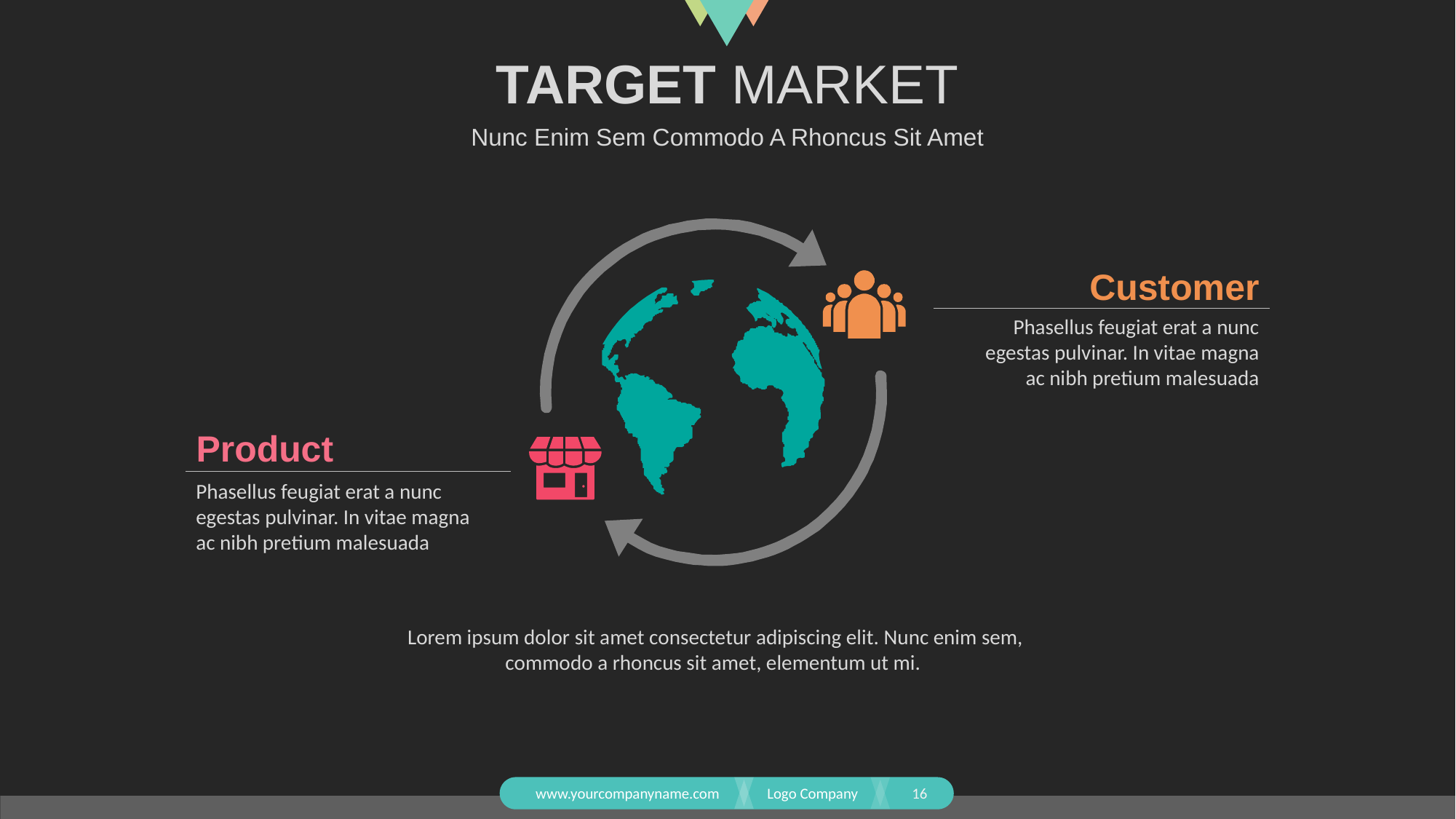

# TARGET MARKET
Nunc Enim Sem Commodo A Rhoncus Sit Amet

Customer

Phasellus feugiat erat a nunc egestas pulvinar. In vitae magna ac nibh pretium malesuada
Product

Phasellus feugiat erat a nunc egestas pulvinar. In vitae magna ac nibh pretium malesuada
Lorem ipsum dolor sit amet consectetur adipiscing elit. Nunc enim sem, commodo a rhoncus sit amet, elementum ut mi.
16